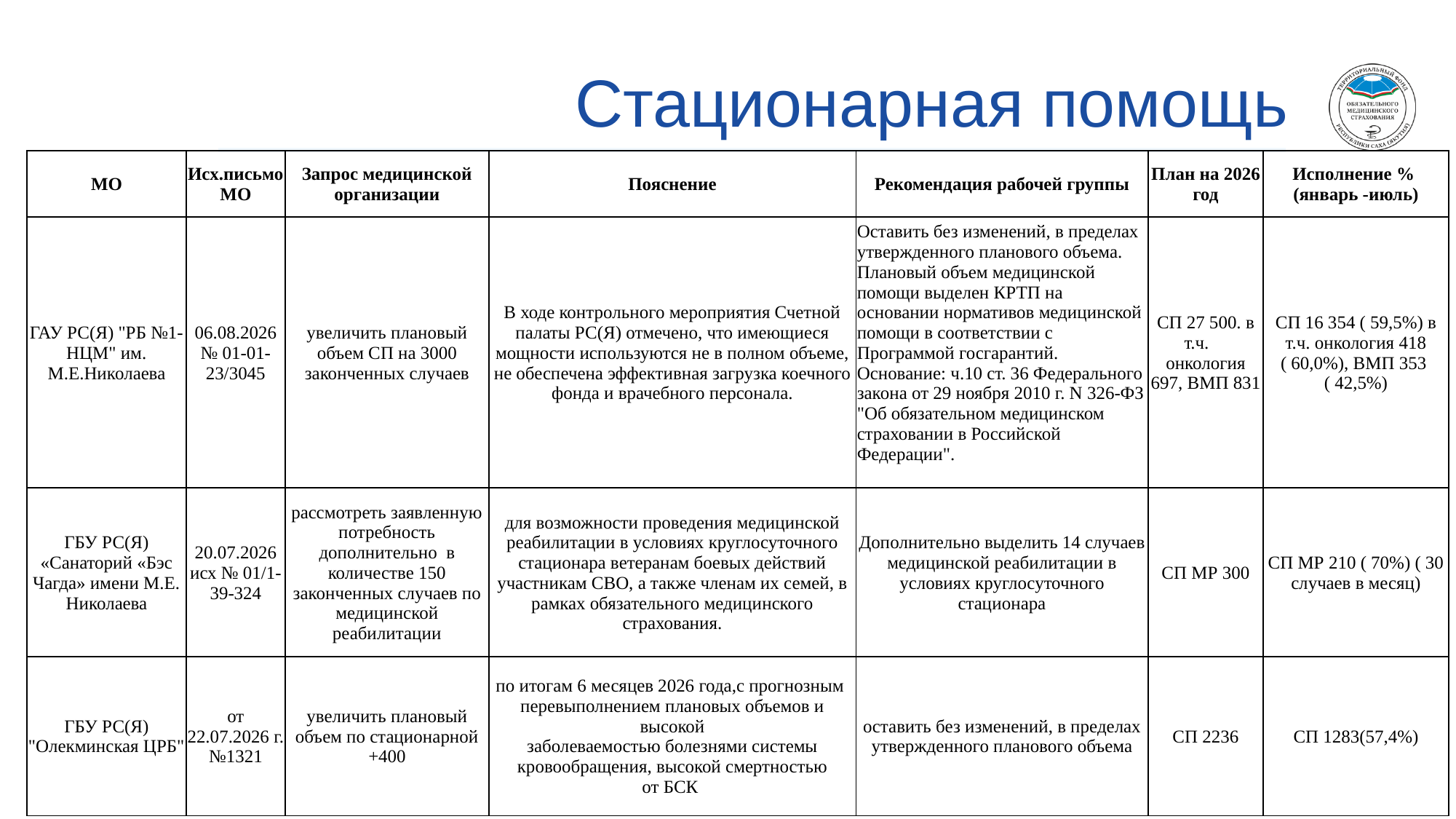

# Стационарная помощь
| МО | Исх.письмо МО | Запрос медицинской организации | Пояснение | Рекомендация рабочей группы | План на 2026 год | Исполнение % (январь -июль) |
| --- | --- | --- | --- | --- | --- | --- |
| ГАУ РС(Я) "РБ №1-НЦМ" им. М.Е.Николаева | 06.08.2026 № 01-01-23/3045 | увеличить плановый объем СП на 3000 законченных случаев | В ходе контрольного мероприятия Счетной палаты РС(Я) отмечено, что имеющиеся мощности используются не в полном объеме, не обеспечена эффективная загрузка коечного фонда и врачебного персонала. | Оставить без изменений, в пределах утвержденного планового объема. Плановый объем медицинской помощи выделен КРТП на основании нормативов медицинской помощи в соответствии с Программой госгарантий. Основание: ч.10 ст. 36 Федерального закона от 29 ноября 2010 г. N 326-ФЗ "Об обязательном медицинском страховании в Российской Федерации". | СП 27 500. в т.ч. онкология 697, ВМП 831 | СП 16 354 ( 59,5%) в т.ч. онкология 418 ( 60,0%), ВМП 353 ( 42,5%) |
| ГБУ РС(Я) «Санаторий «Бэс Чагда» имени М.Е. Николаева | 20.07.2026 исх № 01/1-39-324 | рассмотреть заявленную потребность дополнительно в количестве 150 законченных случаев по медицинской реабилитации | для возможности проведения медицинской реабилитации в условиях круглосуточного стационара ветеранам боевых действий участникам СВО, а также членам их семей, в рамках обязательного медицинского страхования. | Дополнительно выделить 14 случаев медицинской реабилитации в условиях круглосуточного стационара | СП МР 300 | СП МР 210 ( 70%) ( 30 случаев в месяц) |
| ГБУ РС(Я) "Олекминская ЦРБ" | от 22.07.2026 г. №1321 | увеличить плановый объем по стационарной +400 | по итогам 6 месяцев 2026 года,с прогнозным перевыполнением плановых объемов и высокой заболеваемостью болезнями системы кровообращения, высокой смертностью от БСК | оставить без изменений, в пределах утвержденного планового объема | СП 2236 | СП 1283(57,4%) |